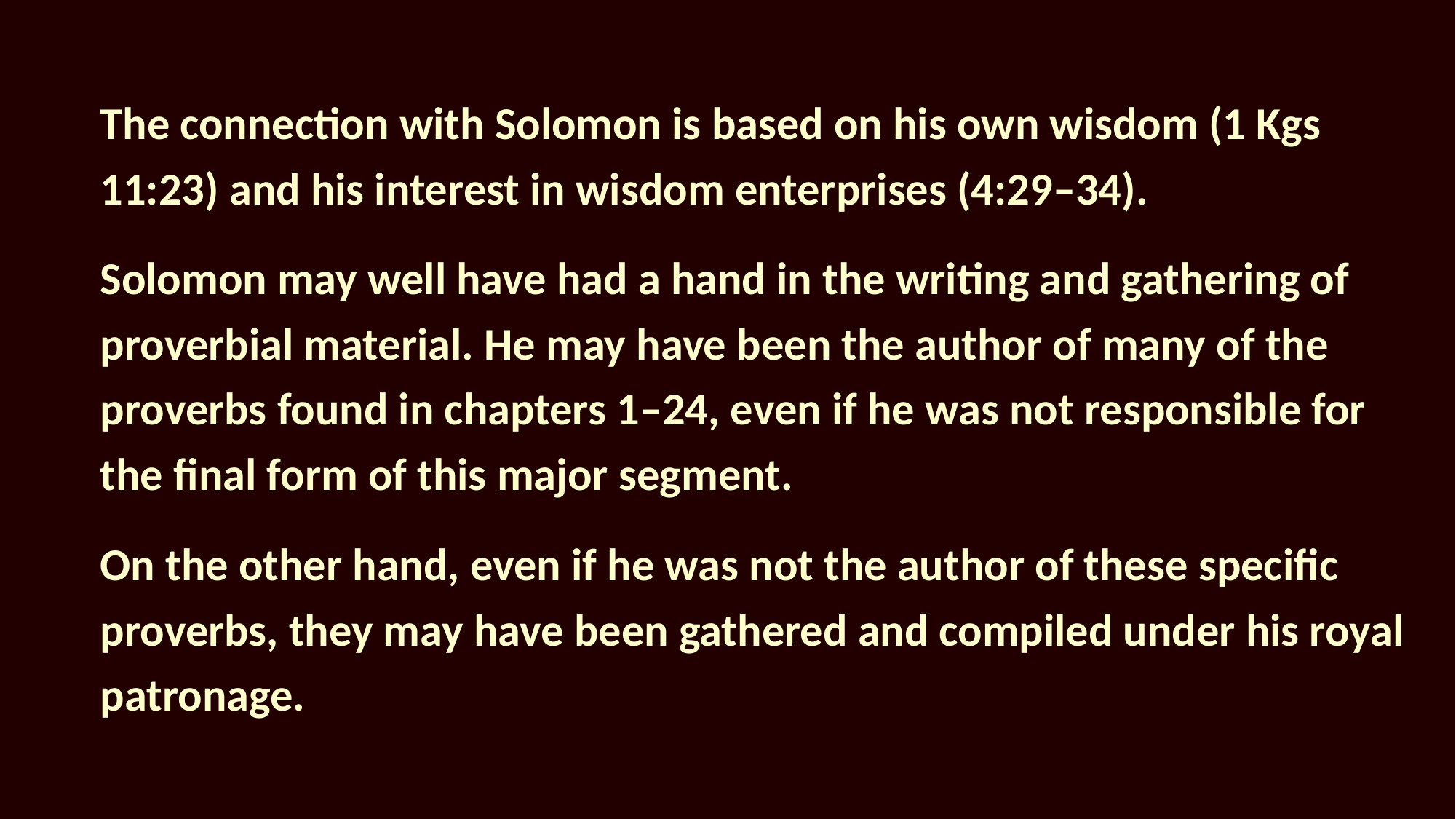

The connection with Solomon is based on his own wisdom (1 Kgs 11:23) and his interest in wisdom enterprises (4:29–34).
Solomon may well have had a hand in the writing and gathering of proverbial material. He may have been the author of many of the proverbs found in chapters 1–24, even if he was not responsible for the final form of this major segment.
On the other hand, even if he was not the author of these specific proverbs, they may have been gathered and compiled under his royal patronage.